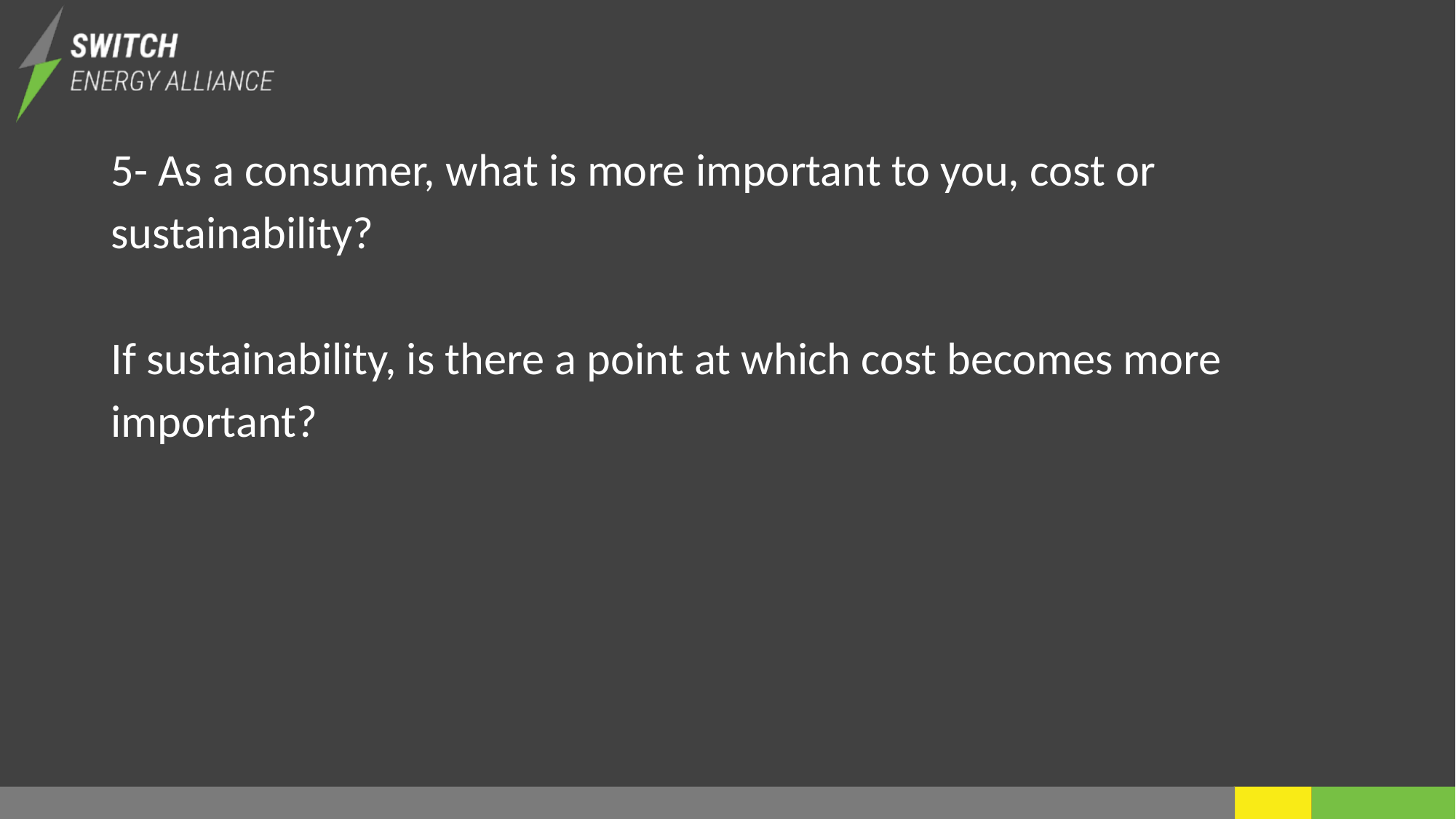

5- As a consumer, what is more important to you, cost or sustainability?

If sustainability, is there a point at which cost becomes more important?